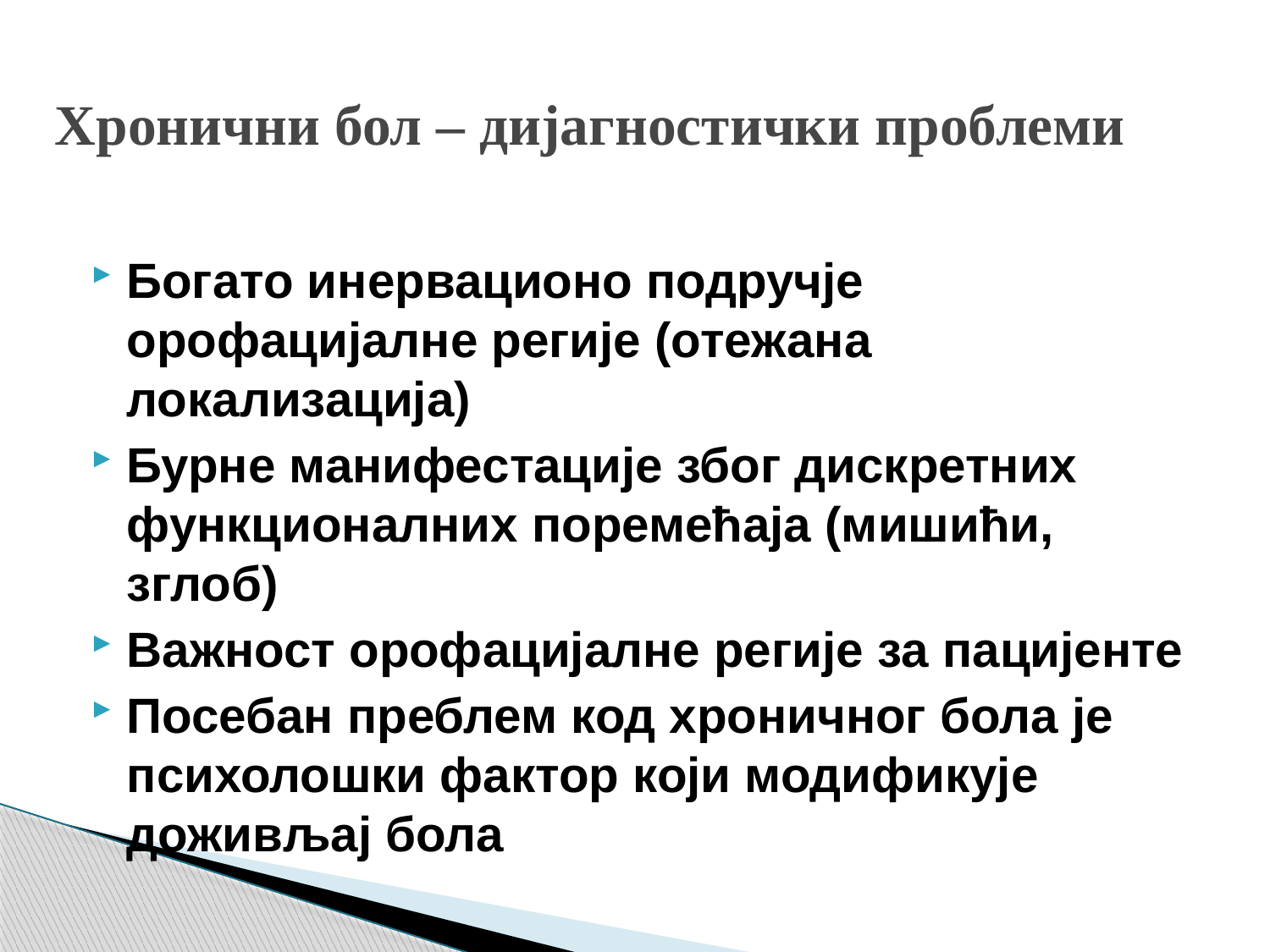

Хронични бол – дијагностички проблеми

Богато инервационо подручје орофацијалне регије (отежана локализација)
Бурне манифестације због дискретних функционалних поремећаја (мишићи, зглоб)
Важност орофацијалне регије за пацијенте
Посебан преблем код хроничног бола је психолошки фактор који модификује доживљај бола